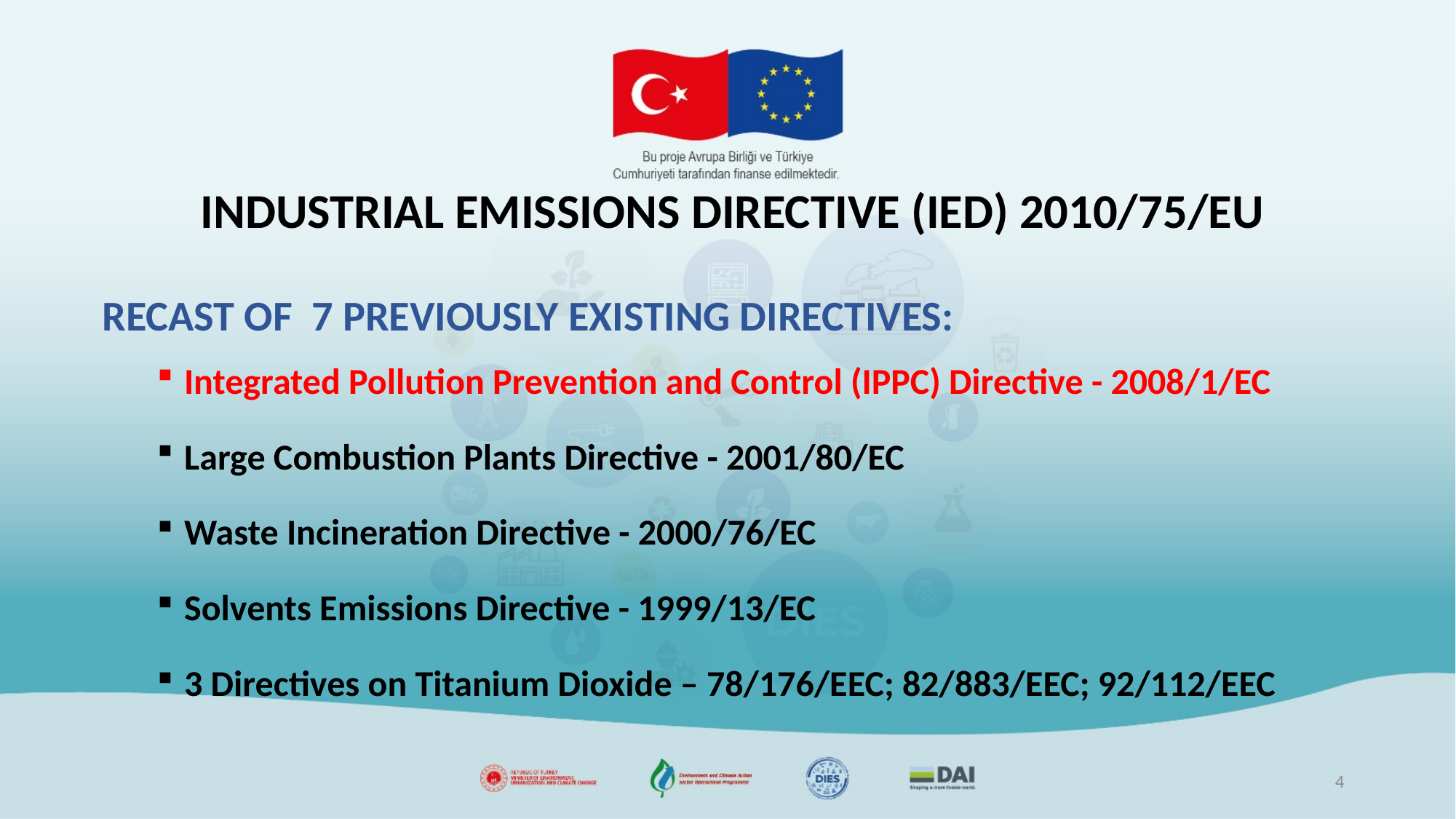

# INDUSTRIAL EMISSIONS DIRECTIVE (IED) 2010/75/EU

RECAST OF  7 PREVIOUSLY EXISTING DIRECTIVES:
Integrated Pollution Prevention and Control (IPPC) Directive - 2008/1/EC
Large Combustion Plants Directive - 2001/80/EC
Waste Incineration Directive - 2000/76/EC
Solvents Emissions Directive - 1999/13/EC
3 Directives on Titanium Dioxide – 78/176/EEC; 82/883/EEC; 92/112/EEC

4